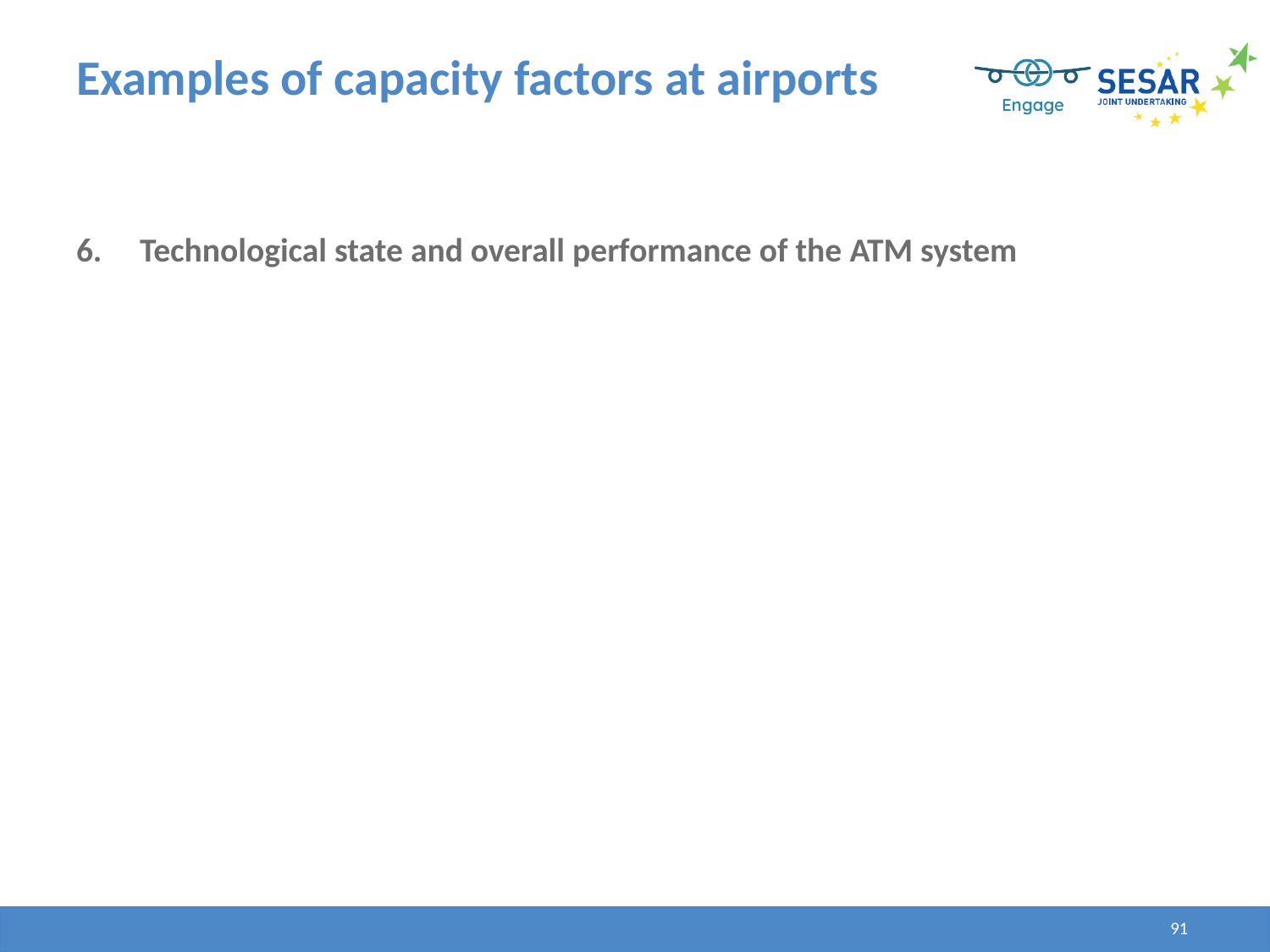

# Examples of capacity factors at airports
Technological state and overall performance of the ATM system

91